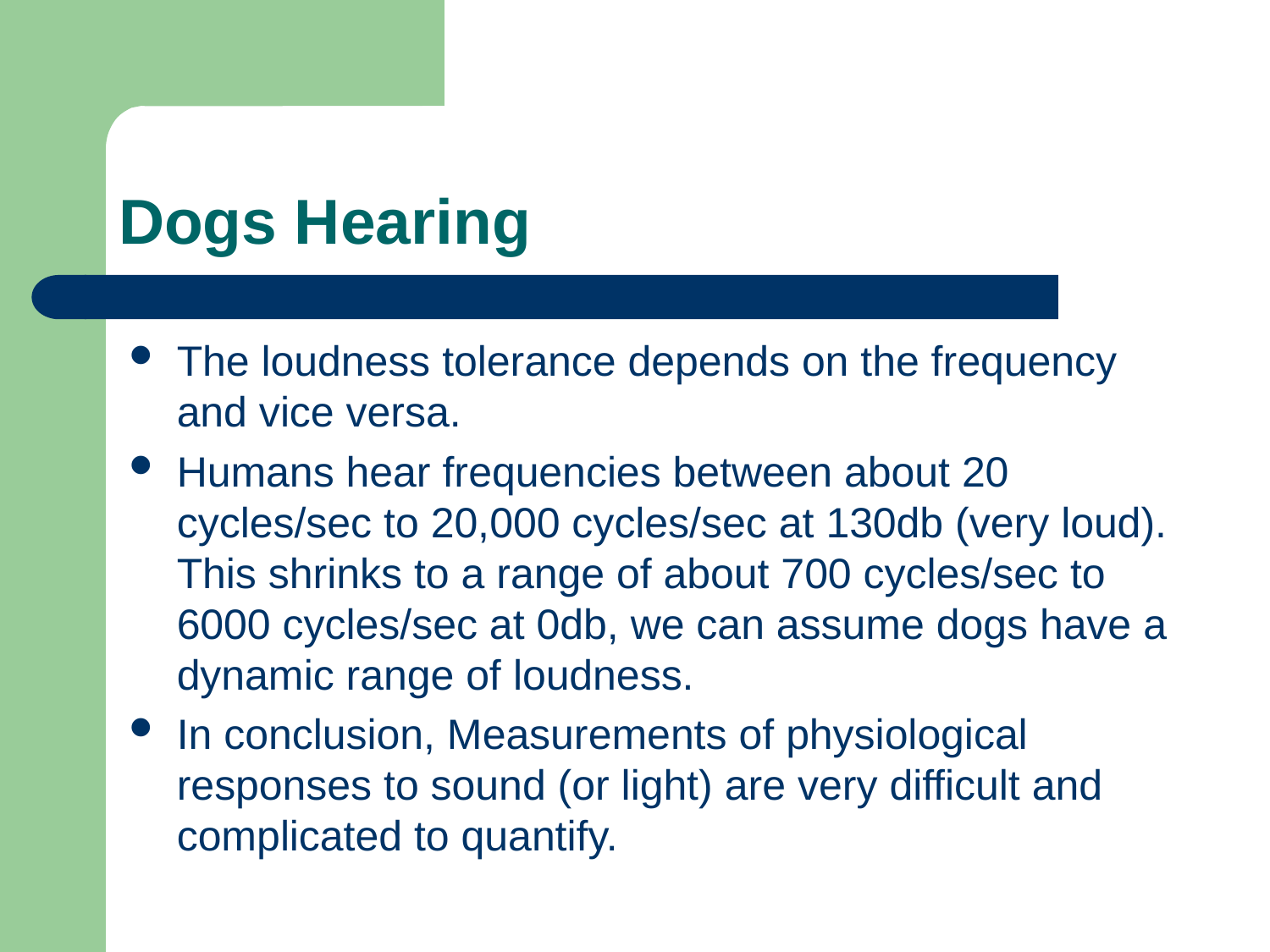

# Dogs Hearing
The loudness tolerance depends on the frequency and vice versa.
Humans hear frequencies between about 20 cycles/sec to 20,000 cycles/sec at 130db (very loud). This shrinks to a range of about 700 cycles/sec to 6000 cycles/sec at 0db, we can assume dogs have a dynamic range of loudness.
In conclusion, Measurements of physiological responses to sound (or light) are very difficult and complicated to quantify.